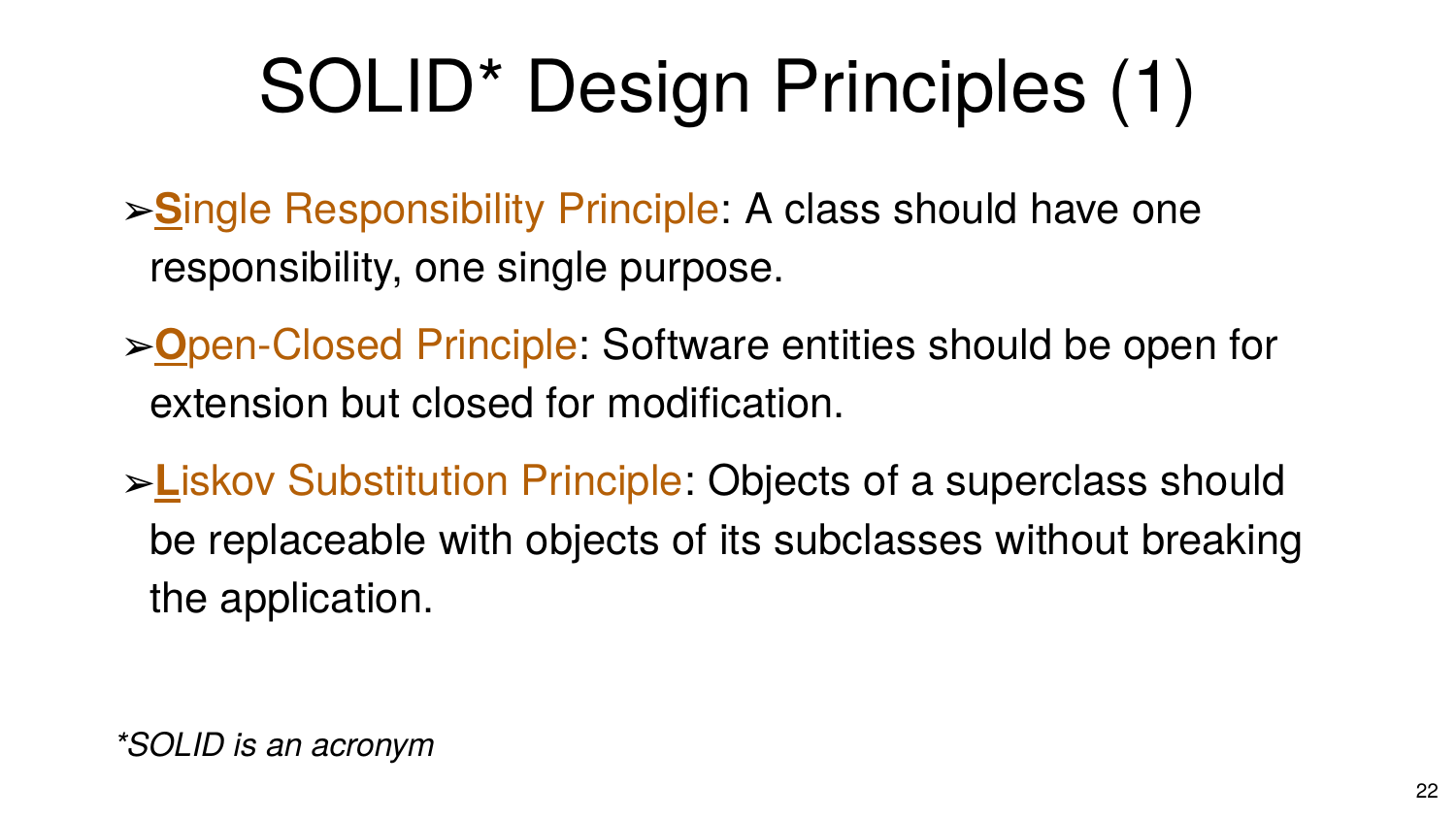

# SOLID* Design Principles (1)
Single Responsibility Principle: A class should have one responsibility, one single purpose.
Open-Closed Principle: Software entities should be open for extension but closed for modification.
Liskov Substitution Principle: Objects of a superclass should be replaceable with objects of its subclasses without breaking the application.

*SOLID is an acronym
22